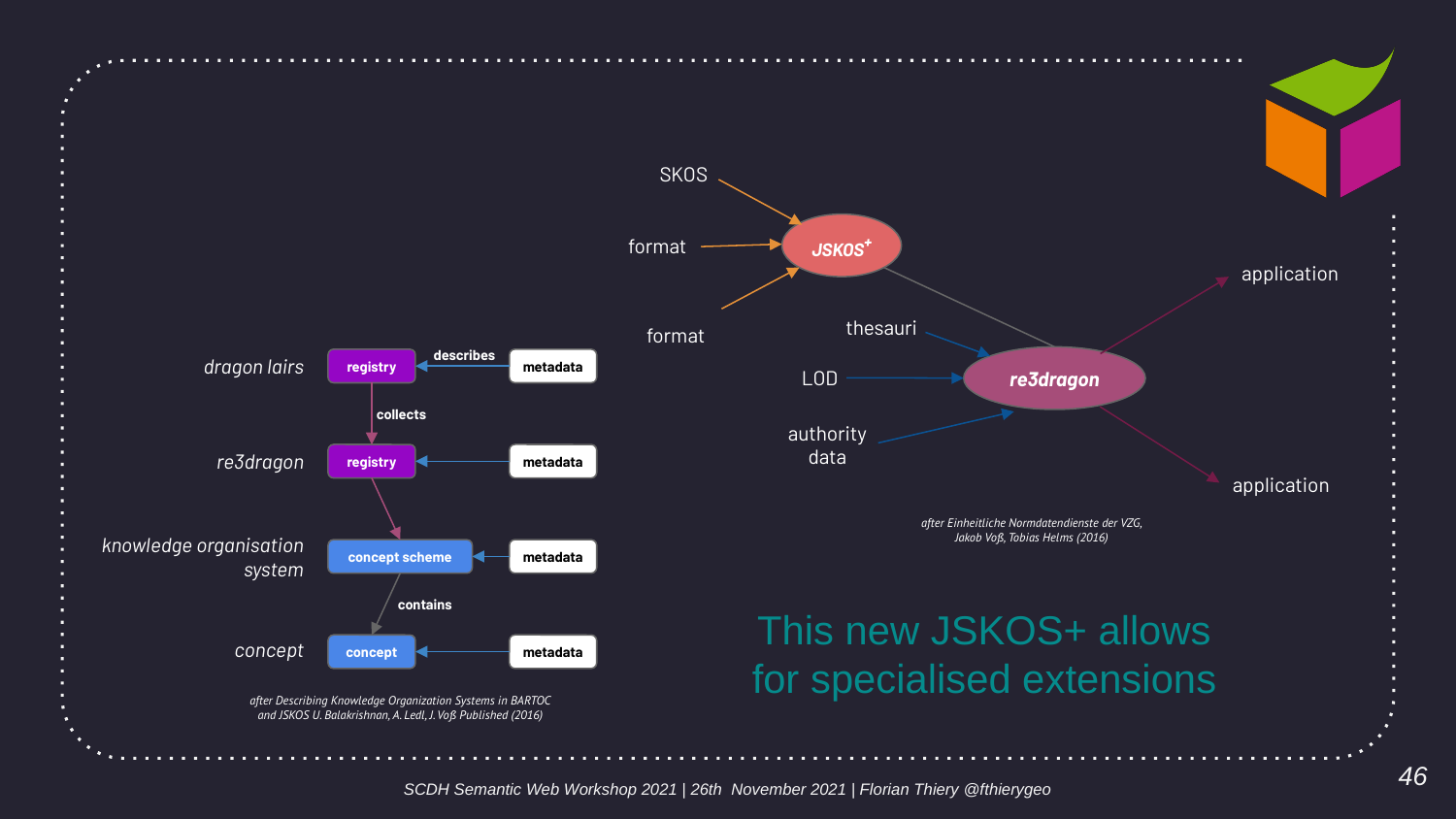

SKOS
JSKOS+
format
application
thesauri
format
re3dragon
LOD
authority data
application
after Einheitliche Normdatendienste der VZG,
Jakob Voß, Tobias Helms (2016)
describes
dragon lairs
registry
metadata
collects
re3dragon
registry
metadata
knowledge organisation system
concept scheme
metadata
contains
concept
concept
metadata
after Describing Knowledge Organization Systems in BARTOC
and JSKOS U. Balakrishnan, A. Ledl, J. Voß Published (2016)
# This new JSKOS+ allows for specialised extensions
46